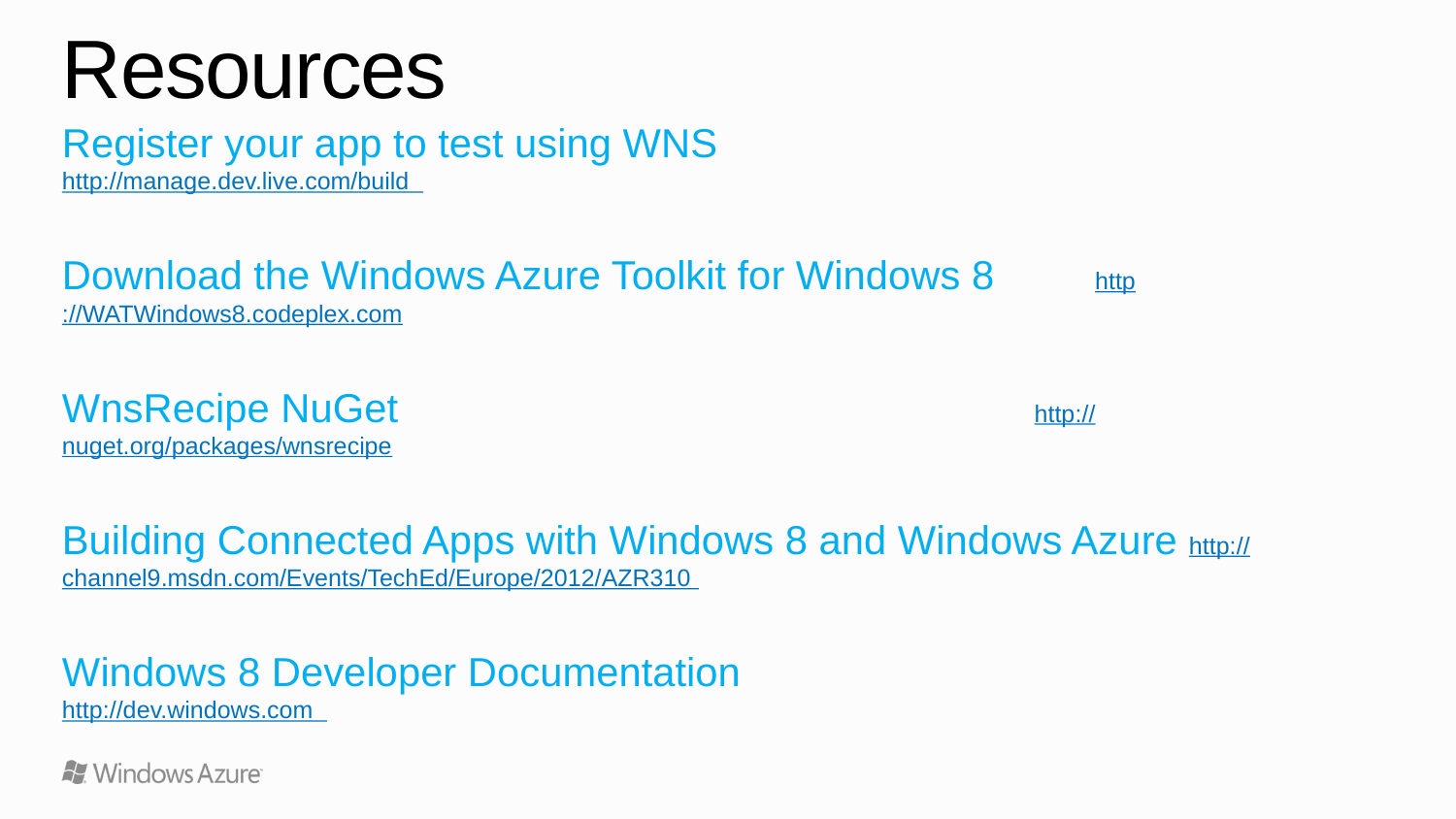

# Resources
Register your app to test using WNS
http://manage.dev.live.com/build
Download the Windows Azure Toolkit for Windows 8         http://WATWindows8.codeplex.com
WnsRecipe NuGet                                                         http://nuget.org/packages/wnsrecipe
Building Connected Apps with Windows 8 and Windows Azure http://channel9.msdn.com/Events/TechEd/Europe/2012/AZR310
Windows 8 Developer Documentation
http://dev.windows.com